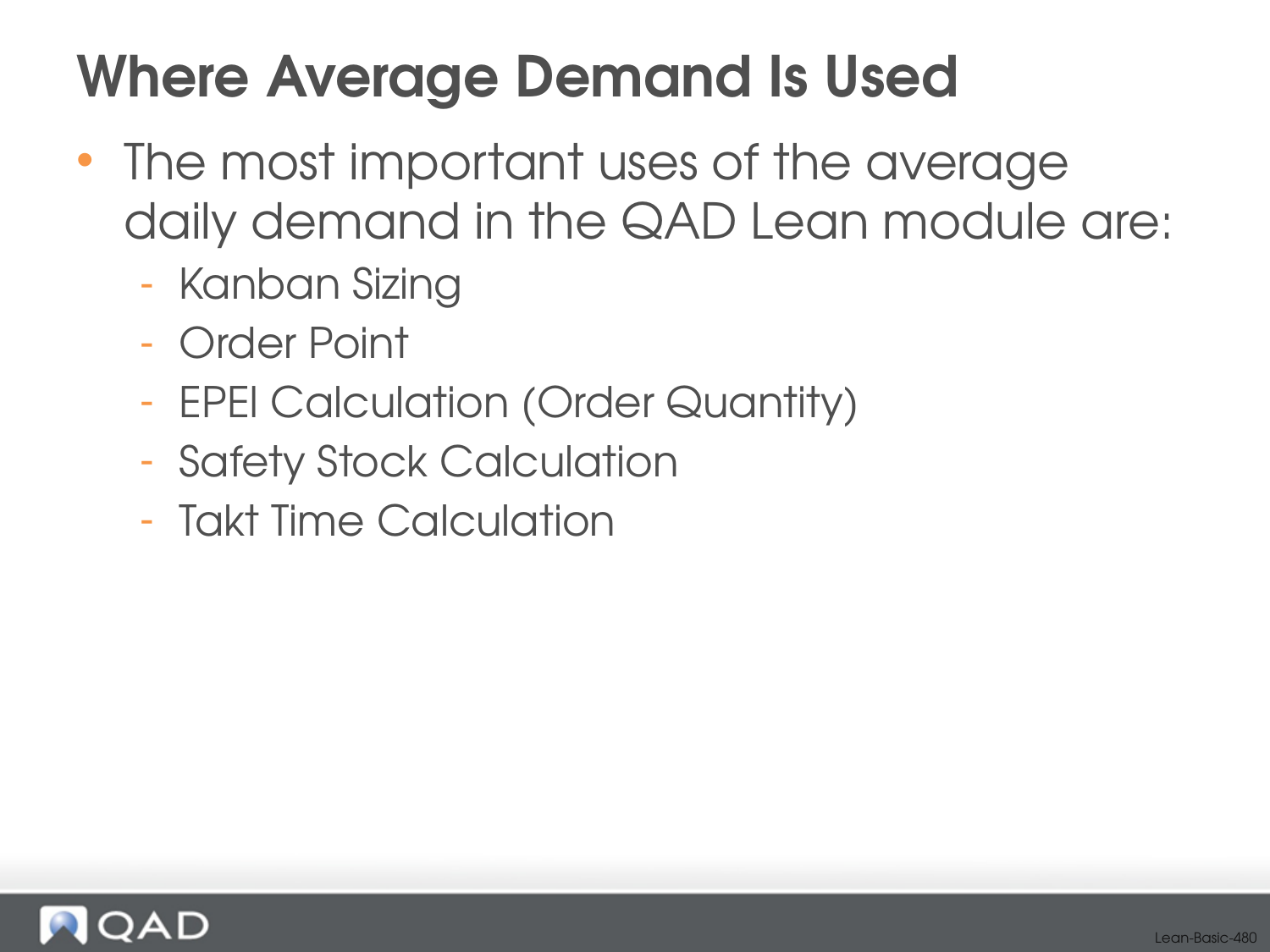

# Where Average Demand Is Used
The most important uses of the average daily demand in the QAD Lean module are:
Kanban Sizing
Order Point
EPEI Calculation (Order Quantity)
Safety Stock Calculation
Takt Time Calculation
Lean-Basic-480